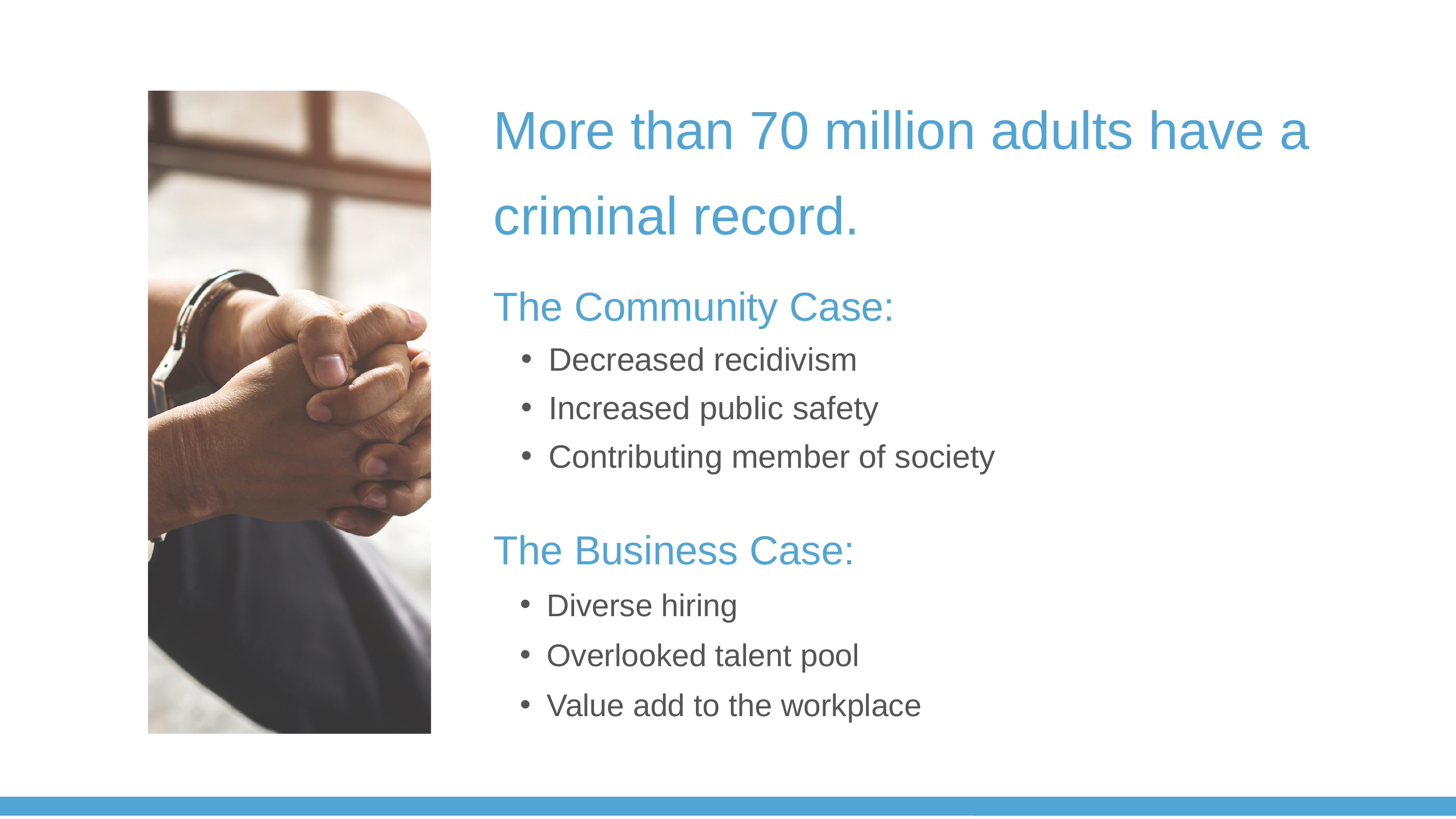

More than 70 million adults have a criminal record.

The Community Case:
Decreased recidivism
Increased public safety
Contributing member of society
The Business Case:
Diverse hiring
Overlooked talent pool
Value add to the workplace